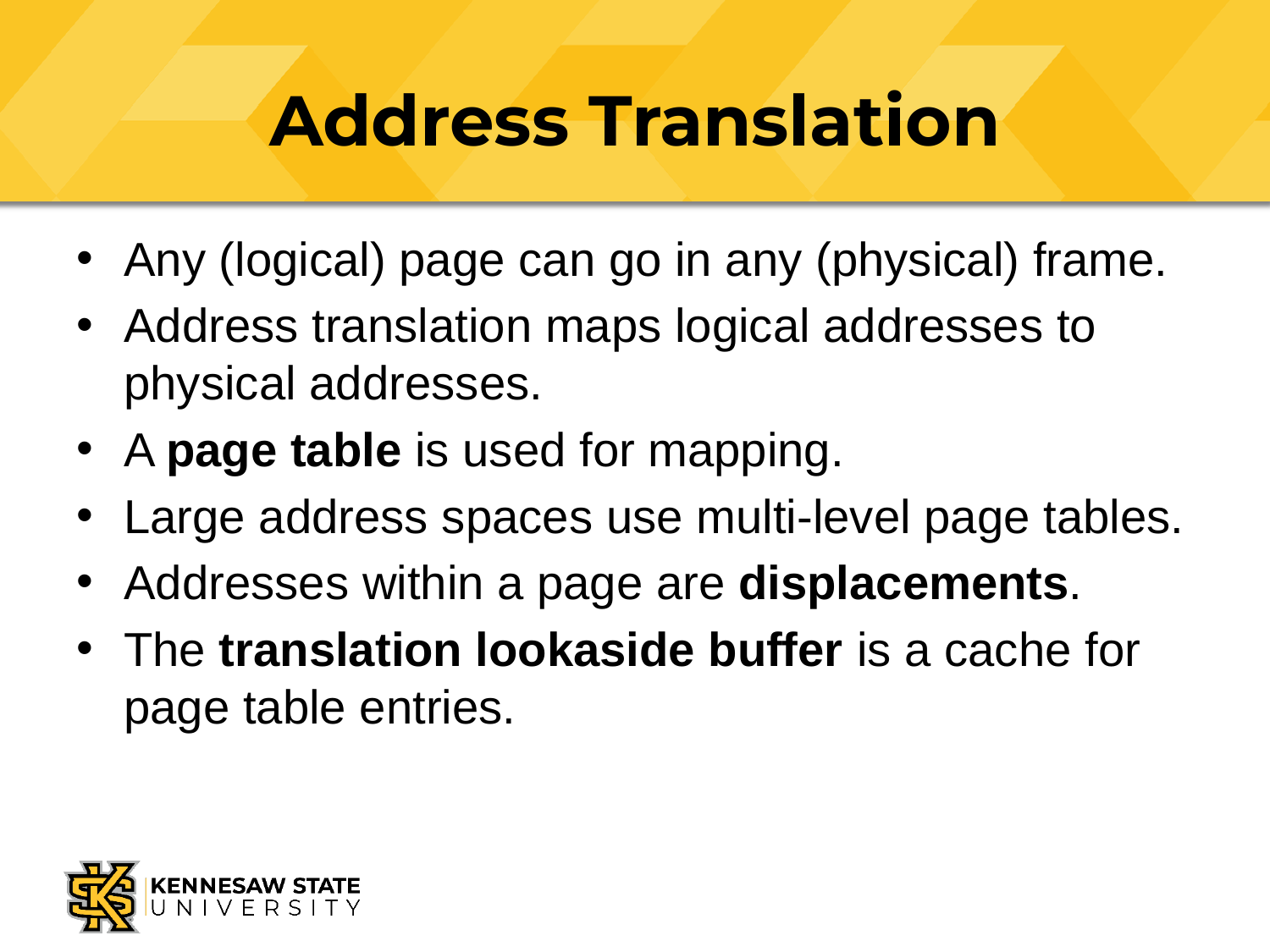

# Address Translation
Any (logical) page can go in any (physical) frame.
Address translation maps logical addresses to physical addresses.
A page table is used for mapping.
Large address spaces use multi-level page tables.
Addresses within a page are displacements.
The translation lookaside buffer is a cache for page table entries.